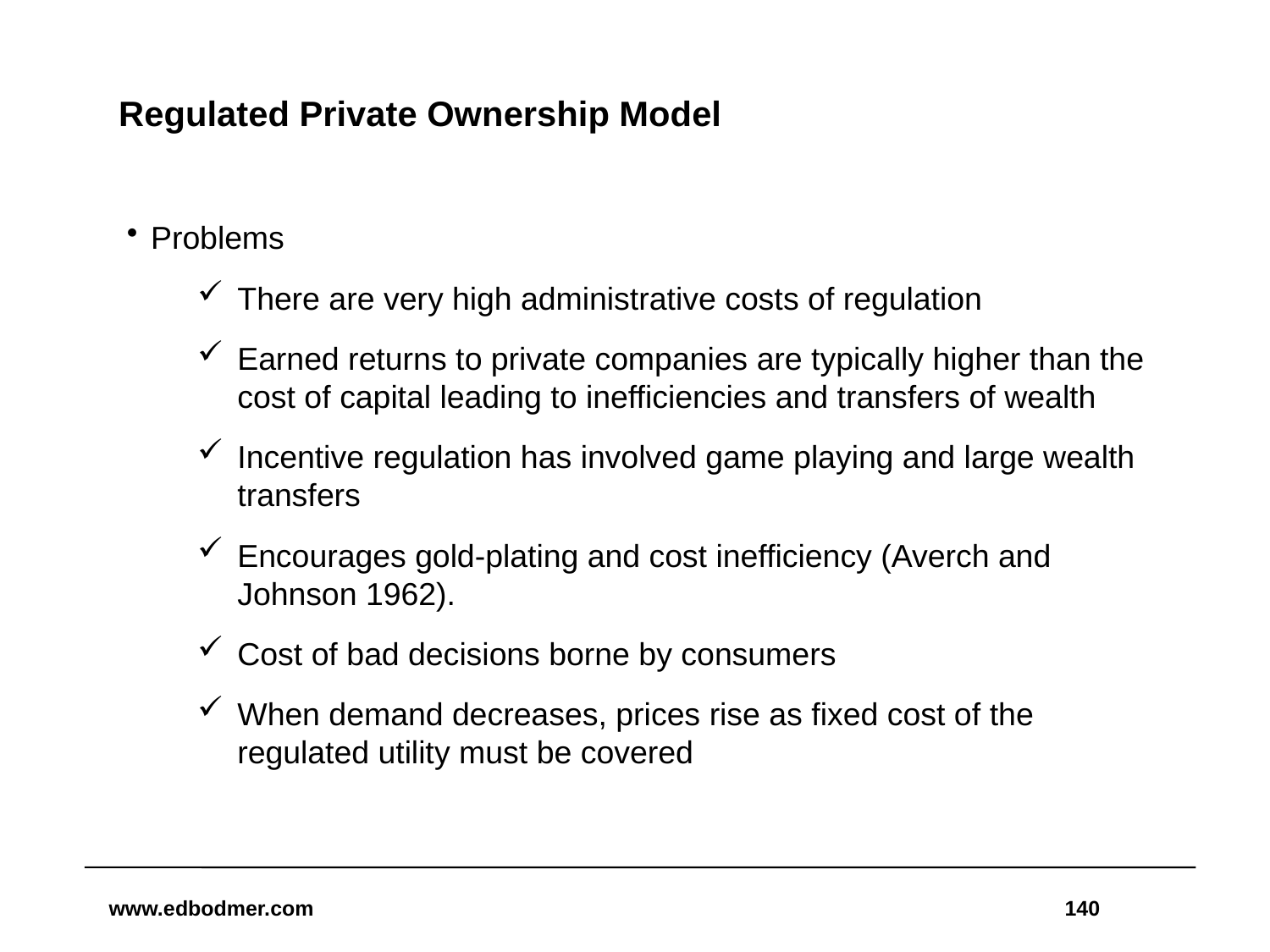

# Regulated Private Ownership Model
Problems
There are very high administrative costs of regulation
Earned returns to private companies are typically higher than the cost of capital leading to inefficiencies and transfers of wealth
Incentive regulation has involved game playing and large wealth transfers
Encourages gold-plating and cost inefficiency (Averch and Johnson 1962).
Cost of bad decisions borne by consumers
When demand decreases, prices rise as fixed cost of the regulated utility must be covered